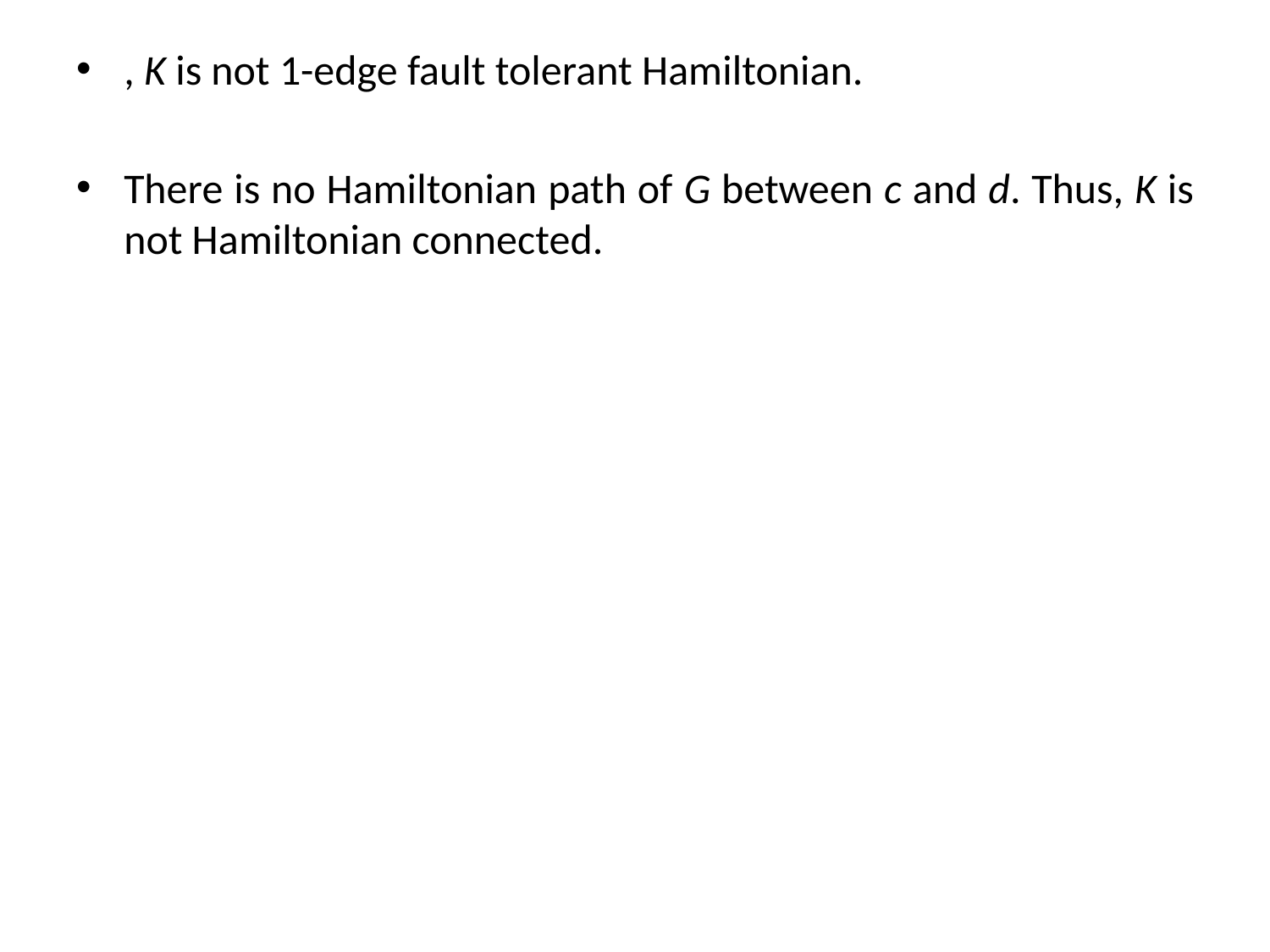

, K is not 1-edge fault tolerant Hamiltonian.

There is no Hamiltonian path of G between c and d. Thus, K is not Hamiltonian connected.